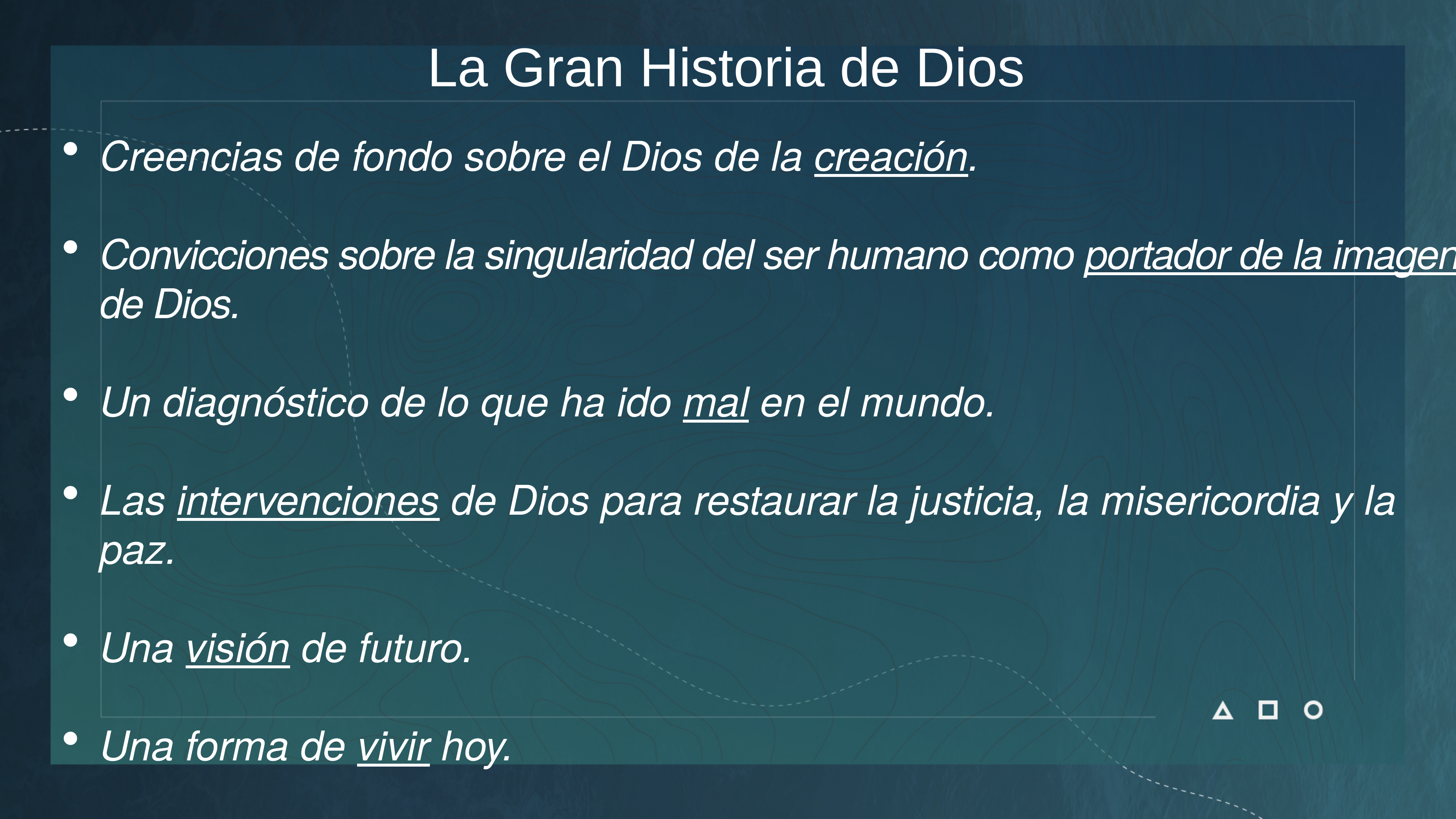

# La Gran Historia de Dios
Creencias de fondo sobre el Dios de la creación.
Convicciones sobre la singularidad del ser humano como portador de la imagen de Dios.
Un diagnóstico de lo que ha ido mal en el mundo.
Las intervenciones de Dios para restaurar la justicia, la misericordia y la paz.
Una visión de futuro.
Una forma de vivir hoy.